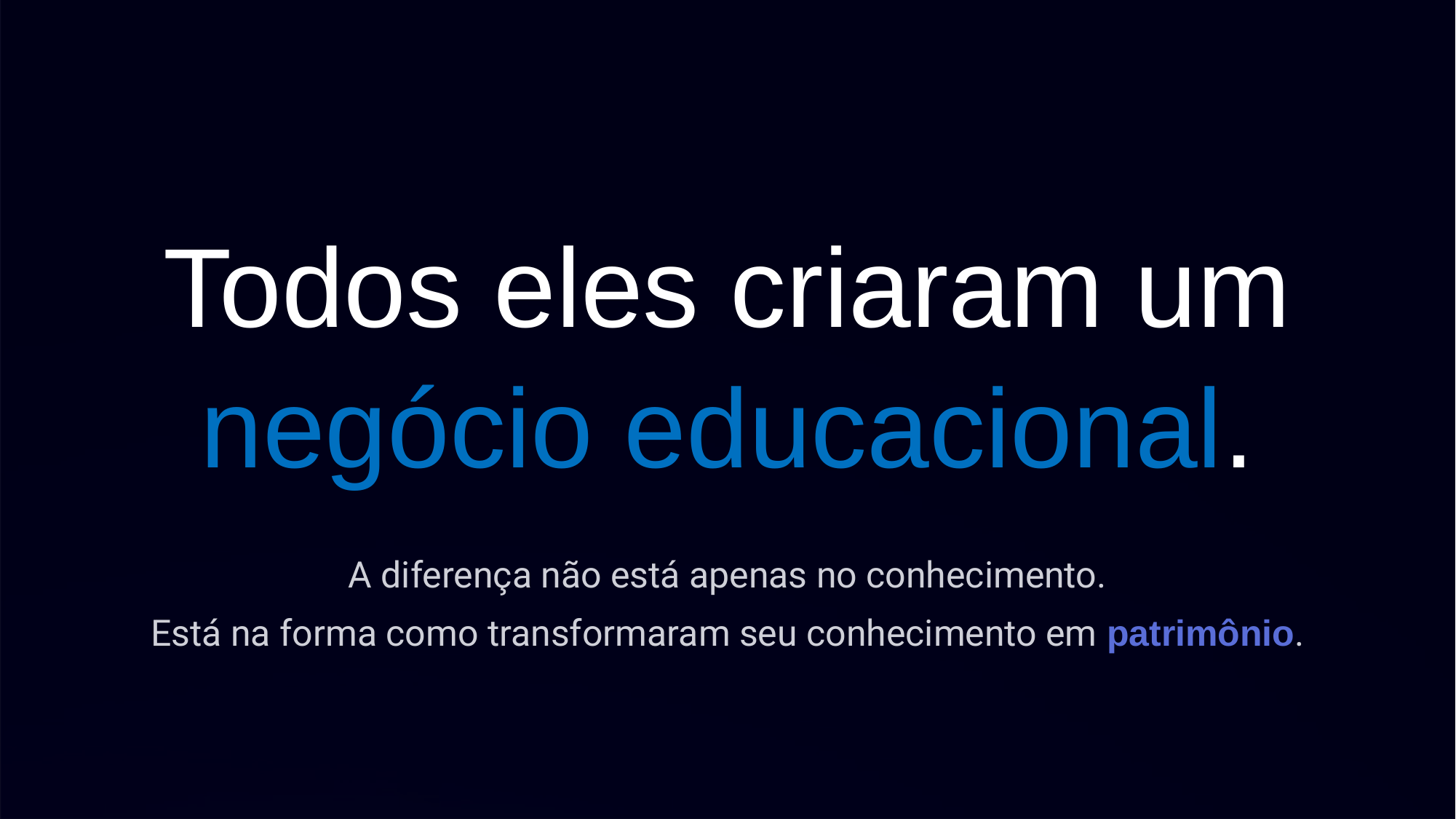

Todos eles criaram um negócio educacional.
A diferença não está apenas no conhecimento.
Está na forma como transformaram seu conhecimento em patrimônio.